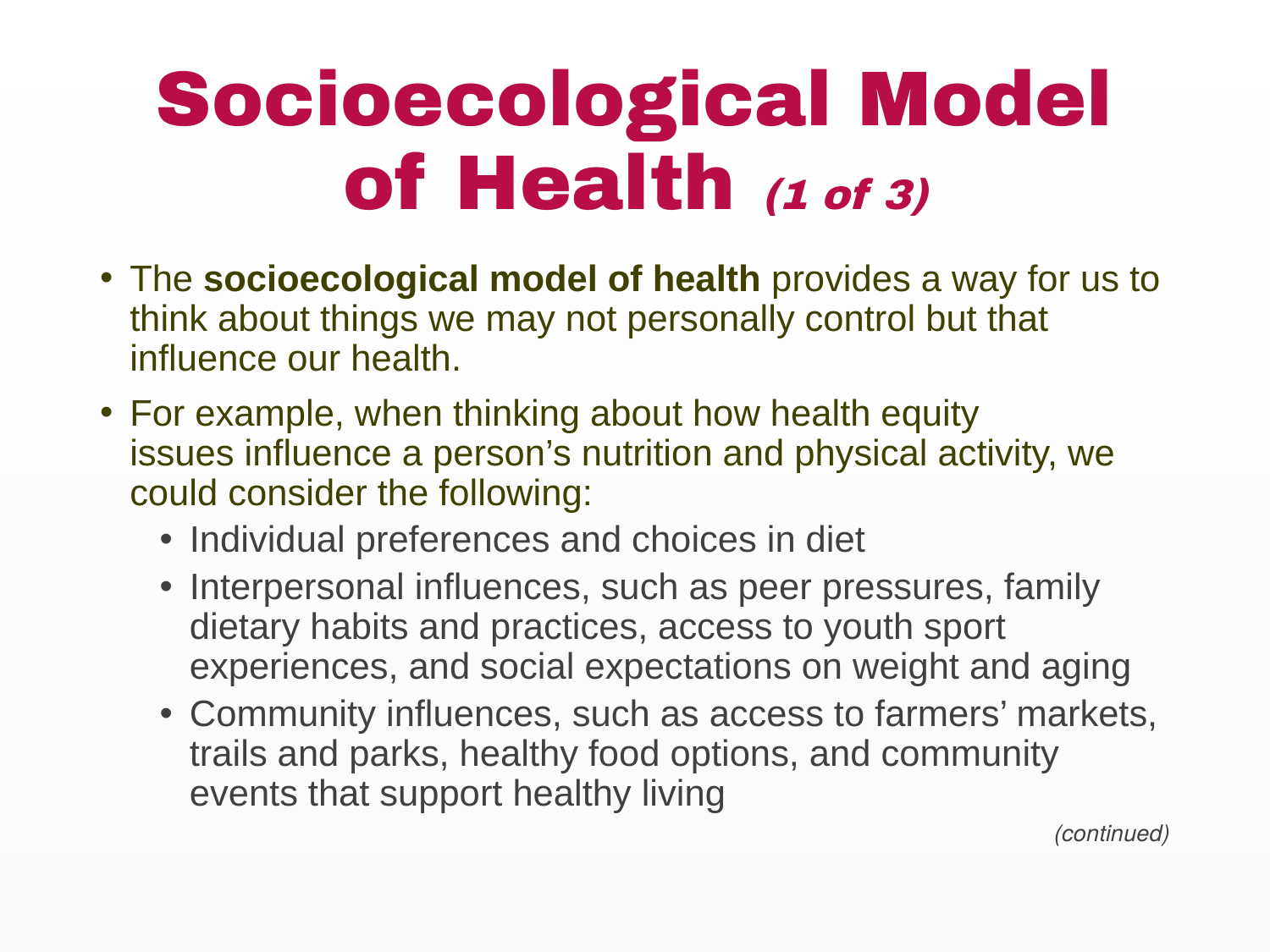

# Socioecological Model of Health (1 of 3)
The socioecological model of health provides a way for us to think about things we may not personally control but that influence our health.
For example, when thinking about how health equity issues influence a person’s nutrition and physical activity, we could consider the following:
Individual preferences and choices in diet
Interpersonal influences, such as peer pressures, family dietary habits and practices, access to youth sport experiences, and social expectations on weight and aging
Community influences, such as access to farmers’ markets, trails and parks, healthy food options, and community events that support healthy living
(continued)